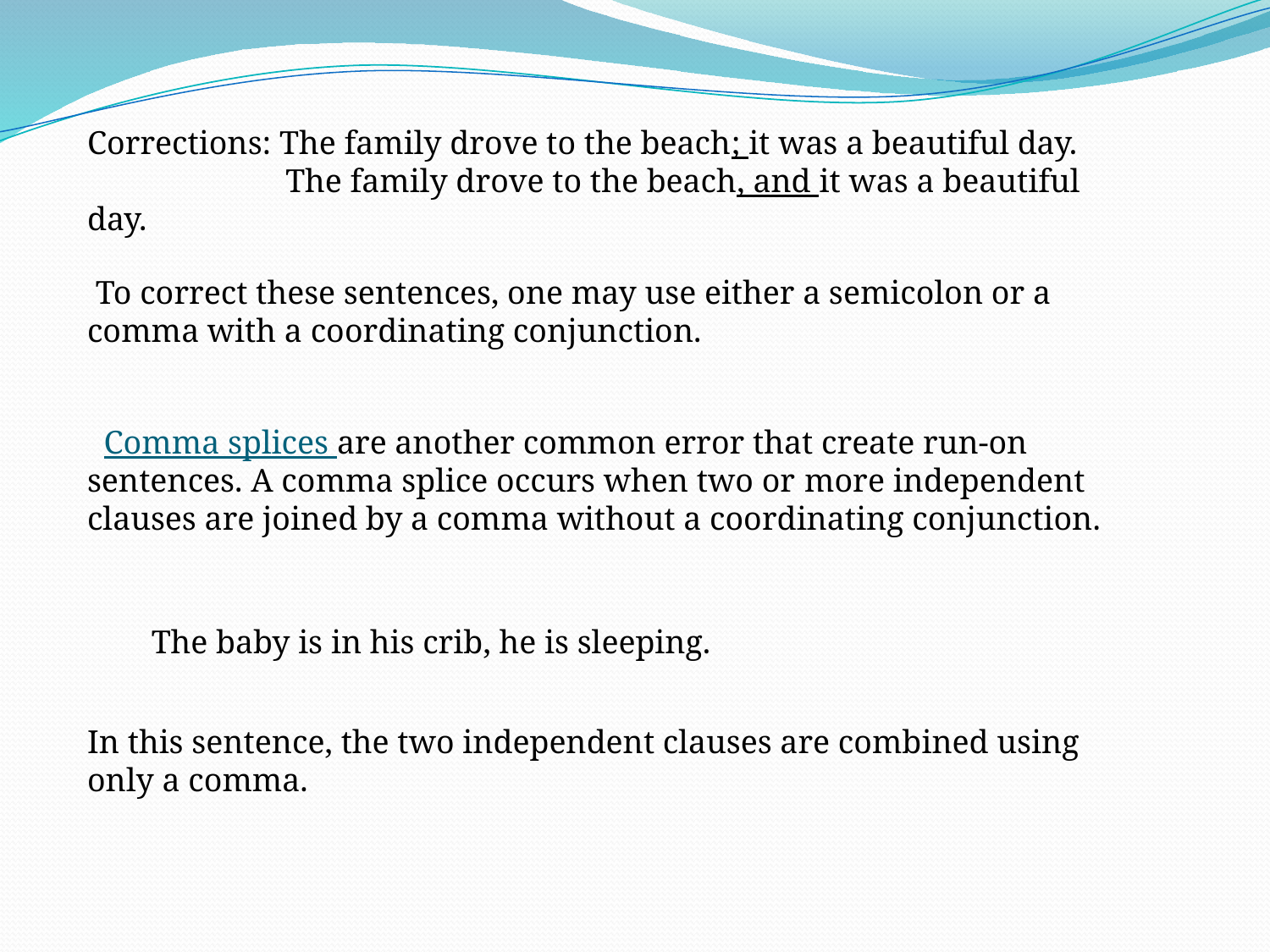

Corrections: The family drove to the beach; it was a beautiful day.
                        The family drove to the beach, and it was a beautiful day.
 To correct these sentences, one may use either a semicolon or a comma with a coordinating conjunction.
  Comma splices are another common error that create run-on sentences. A comma splice occurs when two or more independent clauses are joined by a comma without a coordinating conjunction.
The baby is in his crib, he is sleeping.
In this sentence, the two independent clauses are combined using only a comma.